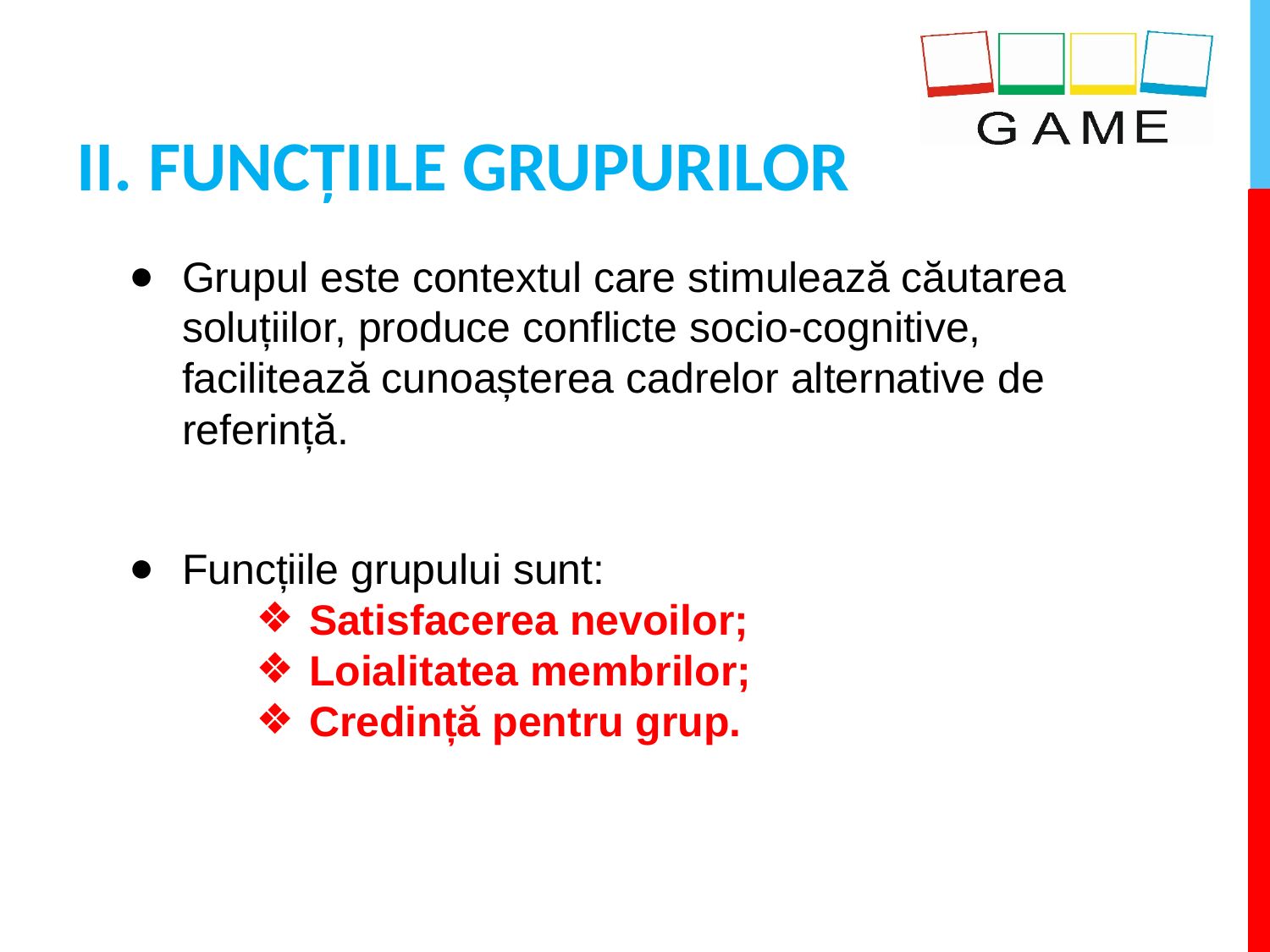

# II. FUNCȚIILE GRUPURILOR
Grupul este contextul care stimulează căutarea soluțiilor, produce conflicte socio-cognitive, facilitează cunoașterea cadrelor alternative de referință.

Funcțiile grupului sunt:
Satisfacerea nevoilor;
Loialitatea membrilor;
Credință pentru grup.